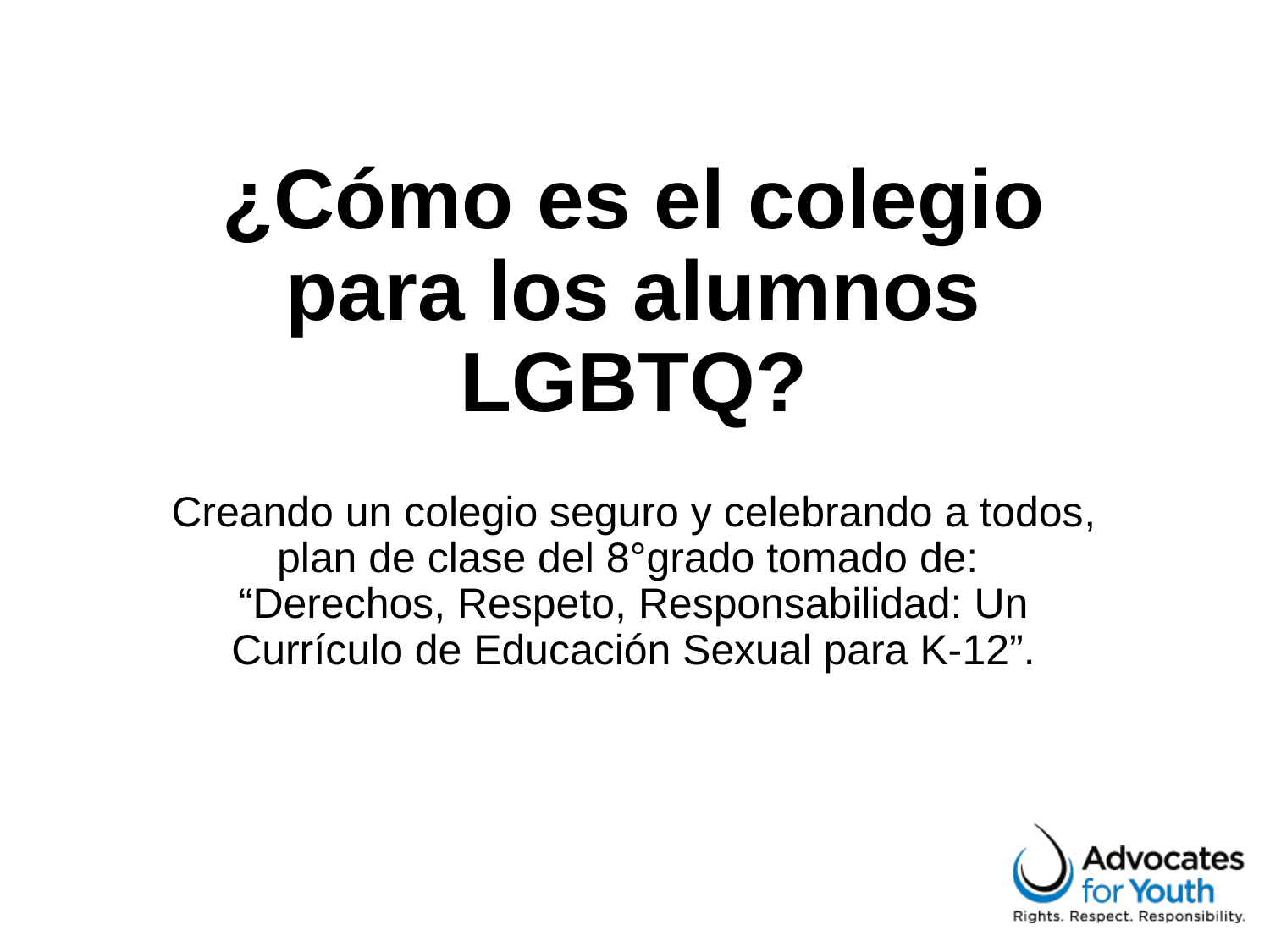

# ¿Cómo es el colegio para los alumnos LGBTQ? Creando un colegio seguro y celebrando a todos, plan de clase del 8°grado tomado de: “Derechos, Respeto, Responsabilidad: Un Currículo de Educación Sexual para K-12”.